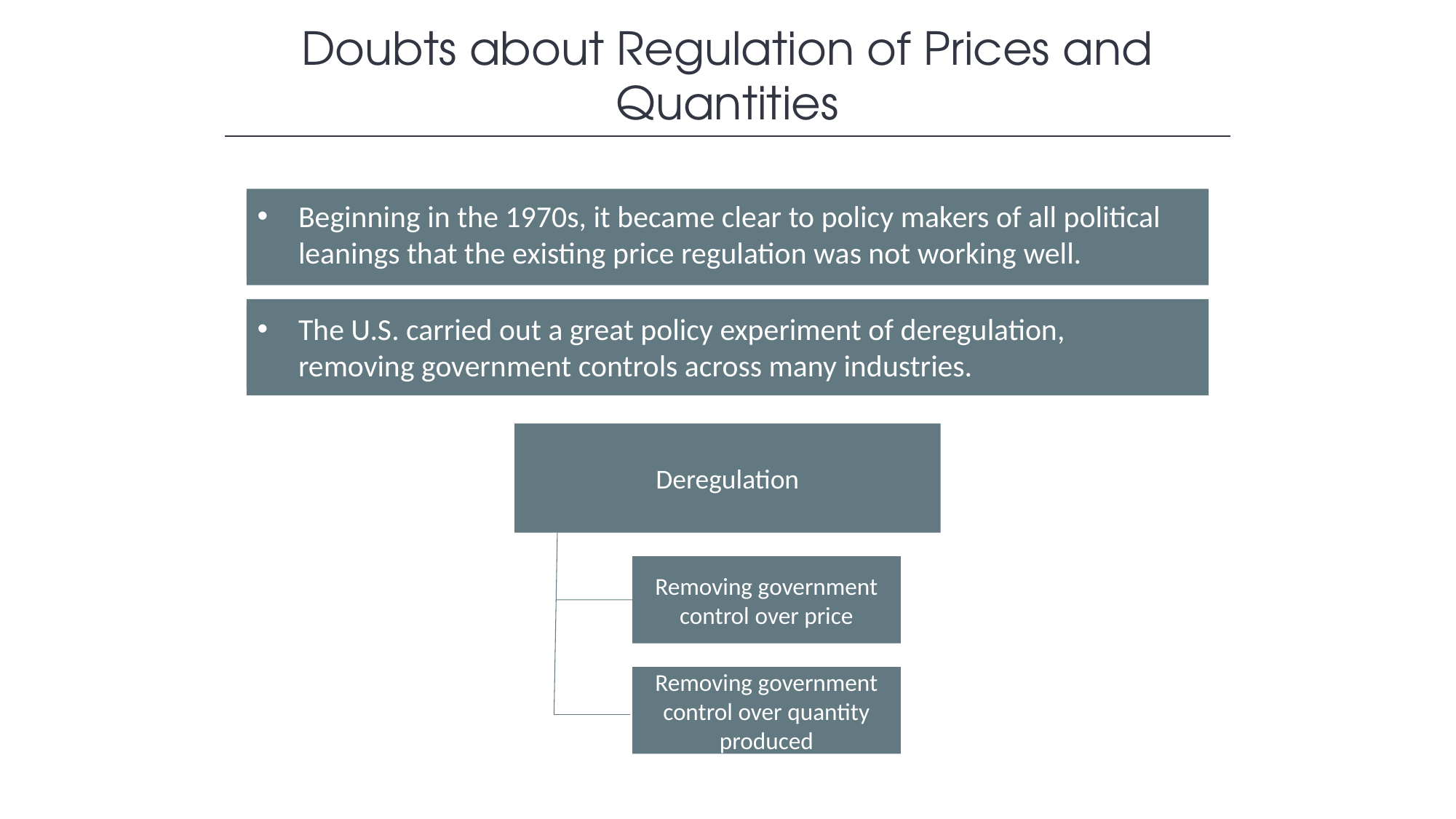

Doubts about Regulation of Prices and Quantities

Beginning in the 1970s, it became clear to policy makers of all political leanings that the existing price regulation was not working well.

The U.S. carried out a great policy experiment of deregulation, removing government controls across many industries.
Deregulation
Removing government control over price
Removing government control over quantity produced